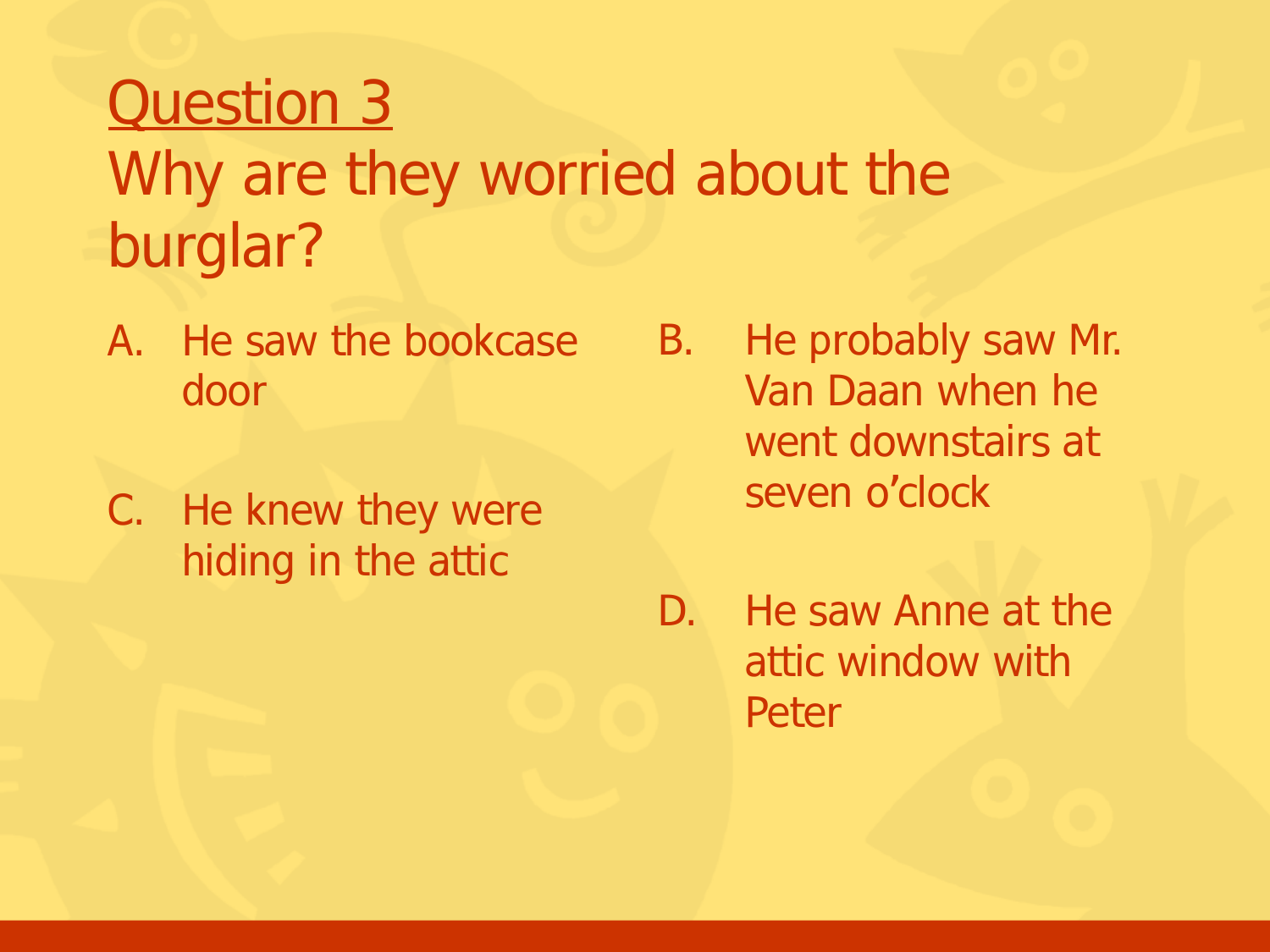

# Question 3 Why are they worried about the burglar?
A. 	He saw the bookcase door

C. 	He knew they were hiding in the attic

B. 	He probably saw Mr. Van Daan when he went downstairs at seven o’clock

D. 	He saw Anne at the attic window with Peter